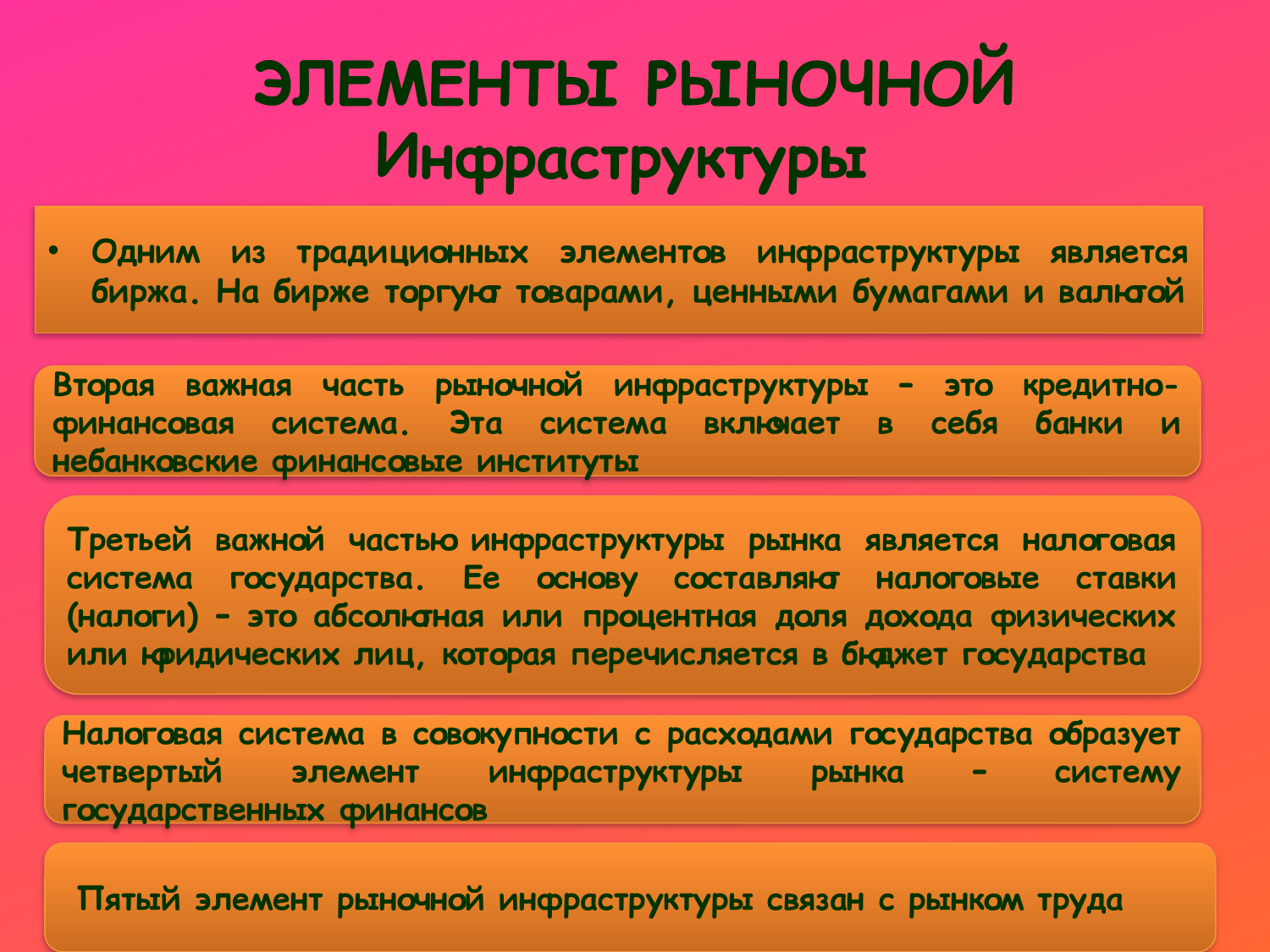

# ЭЛЕМЕНТЫ РЫНОЧНОЙ Инфраструктуры
Одним из традиционных элементов инфраструктуры является биржа. На бирже торгуют товарами, ценными бумагами и валютой
Вторая важная часть рыночной инфраструктуры – это кредитно-финансовая система. Эта система включает в себя банки и небанковские финансовые институты
Третьей важной частью инфраструктуры рынка является налоговая система государства. Ее основу составляют налоговые ставки (налоги) – это абсолютная или процентная доля дохода физических или юридических лиц, которая перечисляется в бюджет государства
Налоговая система в совокупности с расходами государства образует четвертый элемент инфраструктуры рынка – систему государственных финансов
 Пятый элемент рыночной инфраструктуры связан с рынком труда